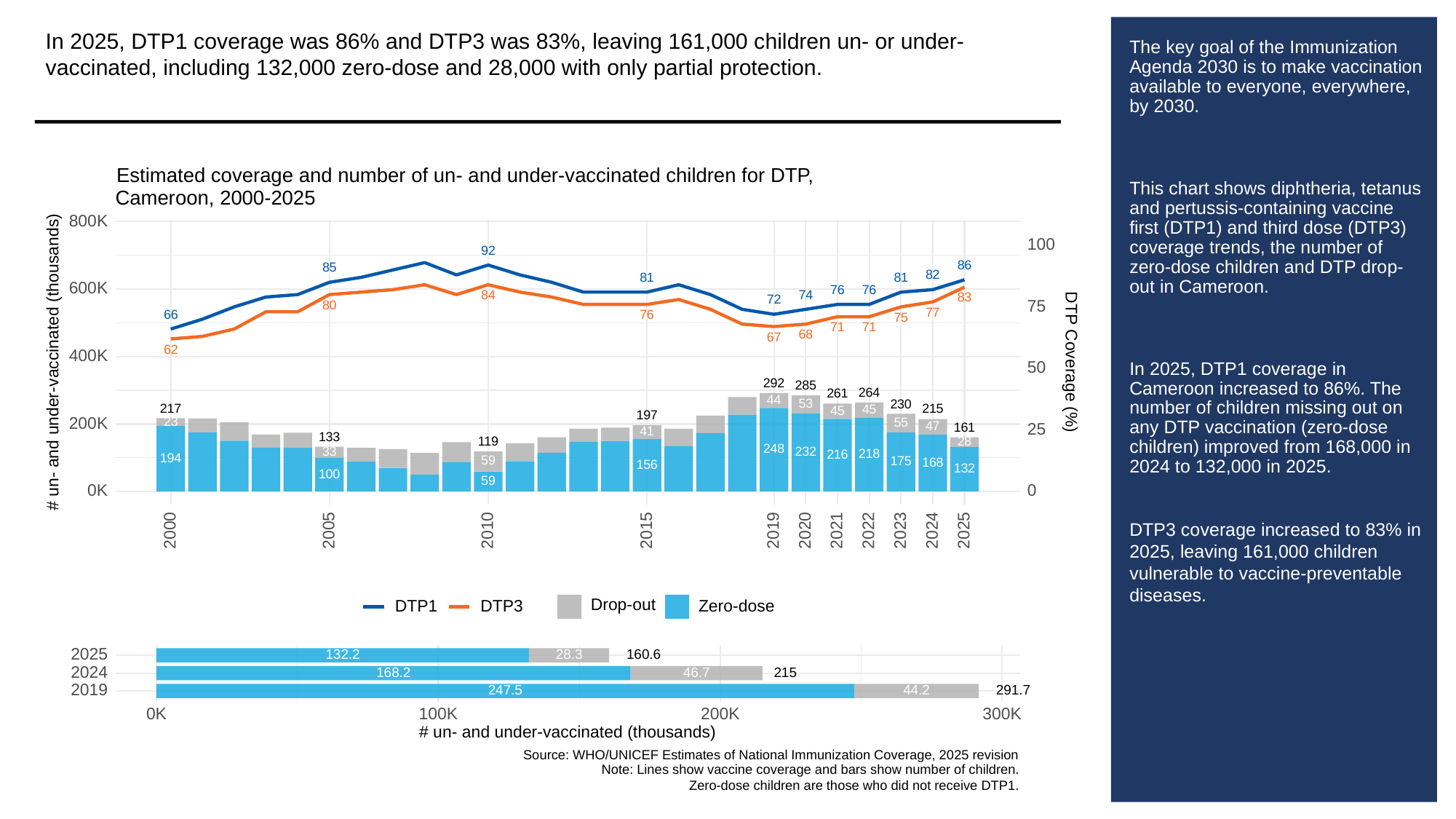

In 2025, DTP1 coverage was 86% and DTP3 was 83%, leaving 161,000 children un- or under-vaccinated, including 132,000 zero-dose and 28,000 with only partial protection.
# The key goal of the Immunization Agenda 2030 is to make vaccination available to everyone, everywhere, by 2030.

This chart shows diphtheria, tetanus and pertussis-containing vaccine first (DTP1) and third dose (DTP3) coverage trends, the number of zero-dose children and DTP drop-out in Cameroon.

In 2025, DTP1 coverage in Cameroon increased to 86%. The number of children missing out on any DTP vaccination (zero-dose children) improved from 168,000 in 2024 to 132,000 in 2025.

DTP3 coverage increased to 83% in 2025, leaving 161,000 children vulnerable to vaccine-preventable diseases.

Estimated coverage and number of un- and under-vaccinated children for DTP,
Cameroon, 2000-2025
800K

100
92

86

85
82
81
81
600K

76
76

74
84
83
72
75
80
77
66
76
75

71
71
68
67
62
400K
# un- and under-vaccinated (thousands)
DTP Coverage (%)

50
292
285
264
261

44

53
230

217
215
45
45

197

23
200K

55

47

161
25

41

133

28
119

248

33
232

218
216

194
59
175

168
156

132

100

59
0K
0

2023
2000
2005
2010
2015
2019
2020
2021
2022
2024
2025

Drop-out
DTP3
Zero-dose
DTP1

2025
132.2
28.3
160.6

2024
168.2
46.7
215

2019
247.5
291.7
44.2

300K
0K
100K
200K
# un- and under-vaccinated (thousands)
Source: WHO/UNICEF Estimates of National Immunization Coverage, 2025 revision
Note: Lines show vaccine coverage and bars show number of children.
Zero-dose children are those who did not receive DTP1.